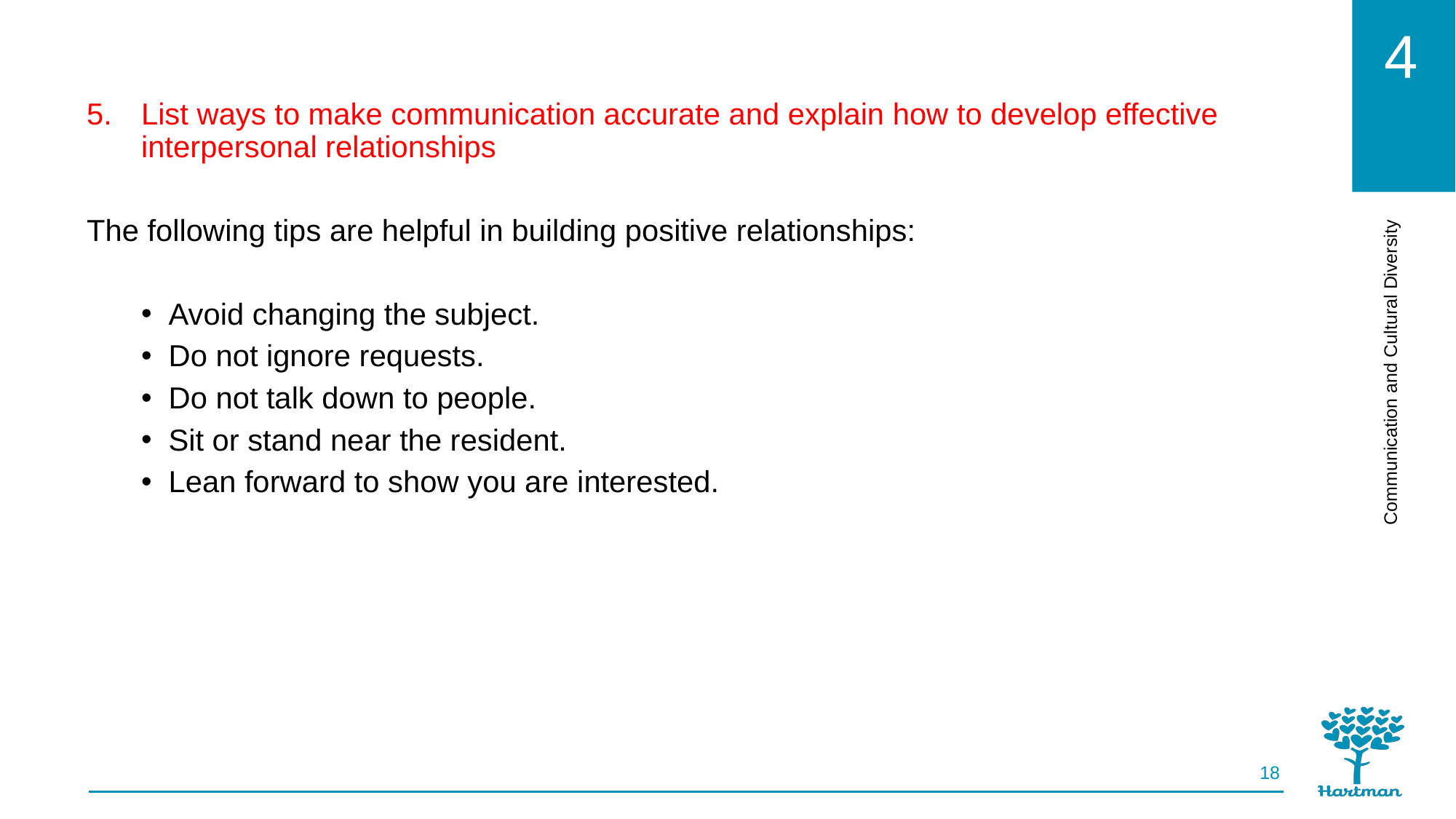

List ways to make communication accurate and explain how to develop effective interpersonal relationships

The following tips are helpful in building positive relationships:

Avoid changing the subject.
Do not ignore requests.
Do not talk down to people.
Sit or stand near the resident.
Lean forward to show you are interested.

18